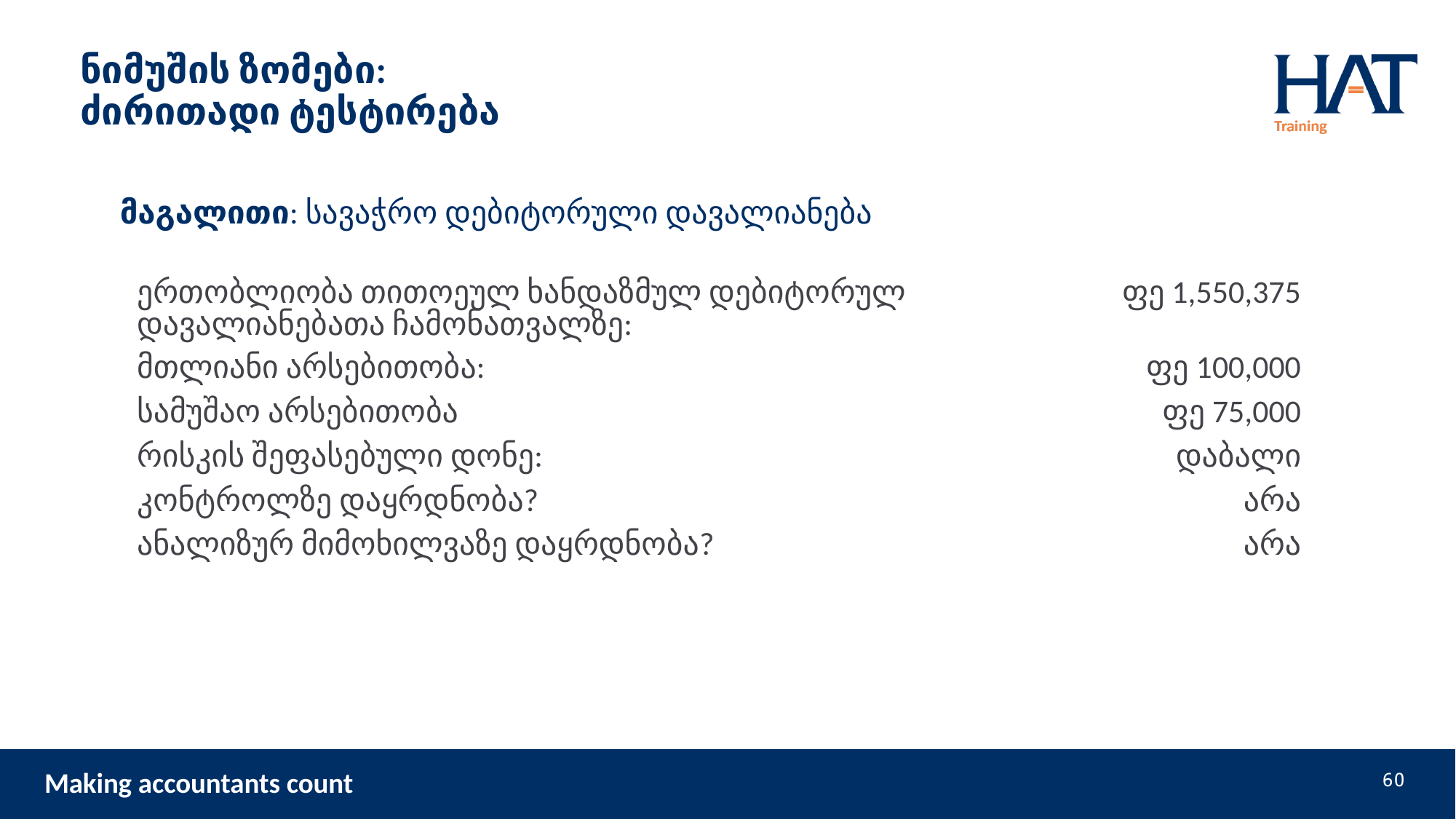

# ნიმუშის ზომები: ძირითადი ტესტირება
მაგალითი: სავაჭრო დებიტორული დავალიანება

| ერთობლიობა თითოეულ ხანდაზმულ დებიტორულ დავალიანებათა ჩამონათვალზე: | ფე 1,550,375 |
| --- | --- |
| მთლიანი არსებითობა: | ფე 100,000 |
| სამუშაო არსებითობა | ფე 75,000 |
| რისკის შეფასებული დონე: | დაბალი |
| კონტროლზე დაყრდნობა? | არა |
| ანალიზურ მიმოხილვაზე დაყრდნობა? | არა |
|  |  |
|  |  |
60